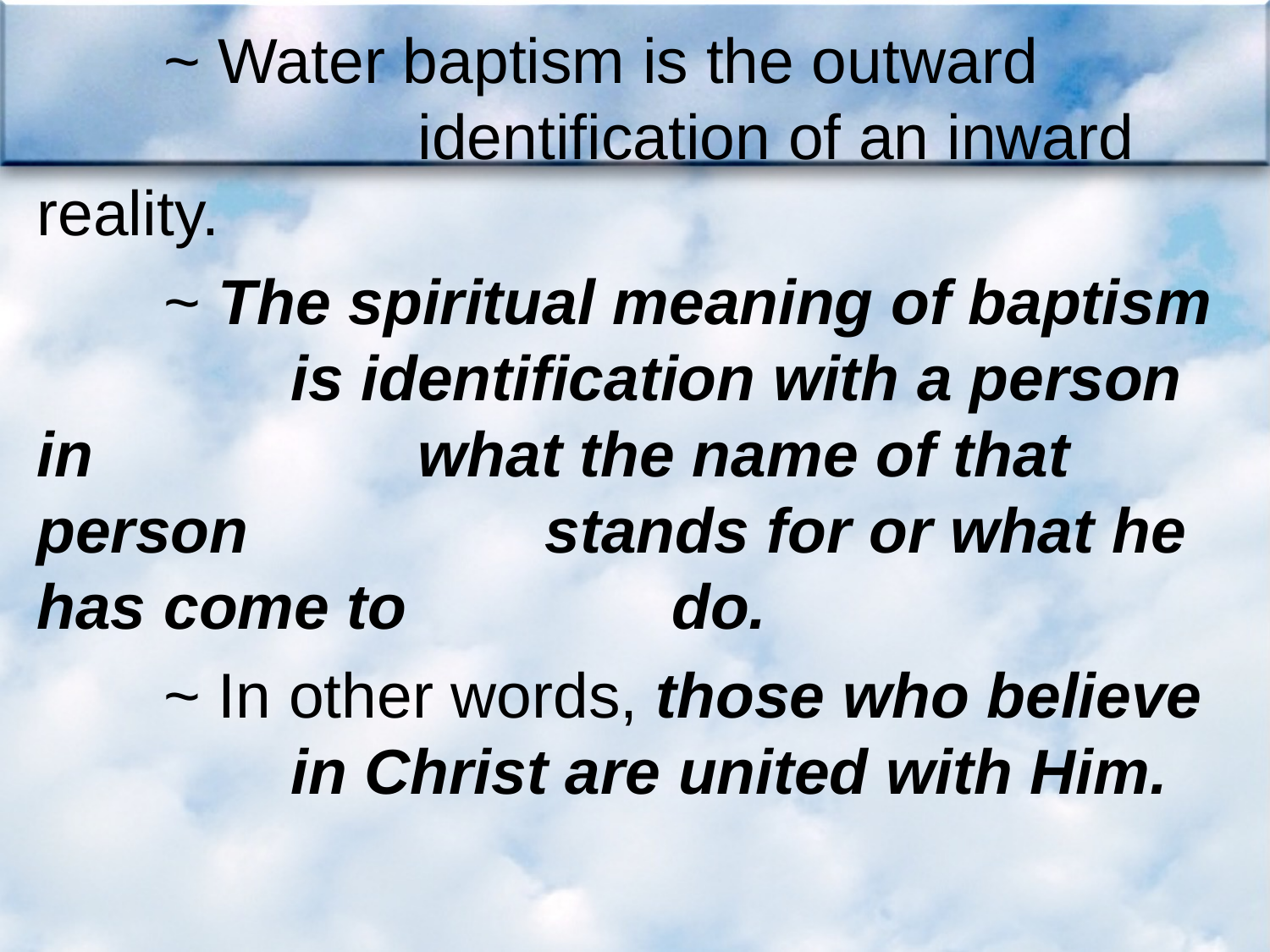

~ Water baptism is the outward 				identification of an inward reality.
	~ The spiritual meaning of baptism 		is identification with a person in 			what the name of that person 			stands for or what he has come to 		do.
	~ In other words, those who believe 		in Christ are united with Him.